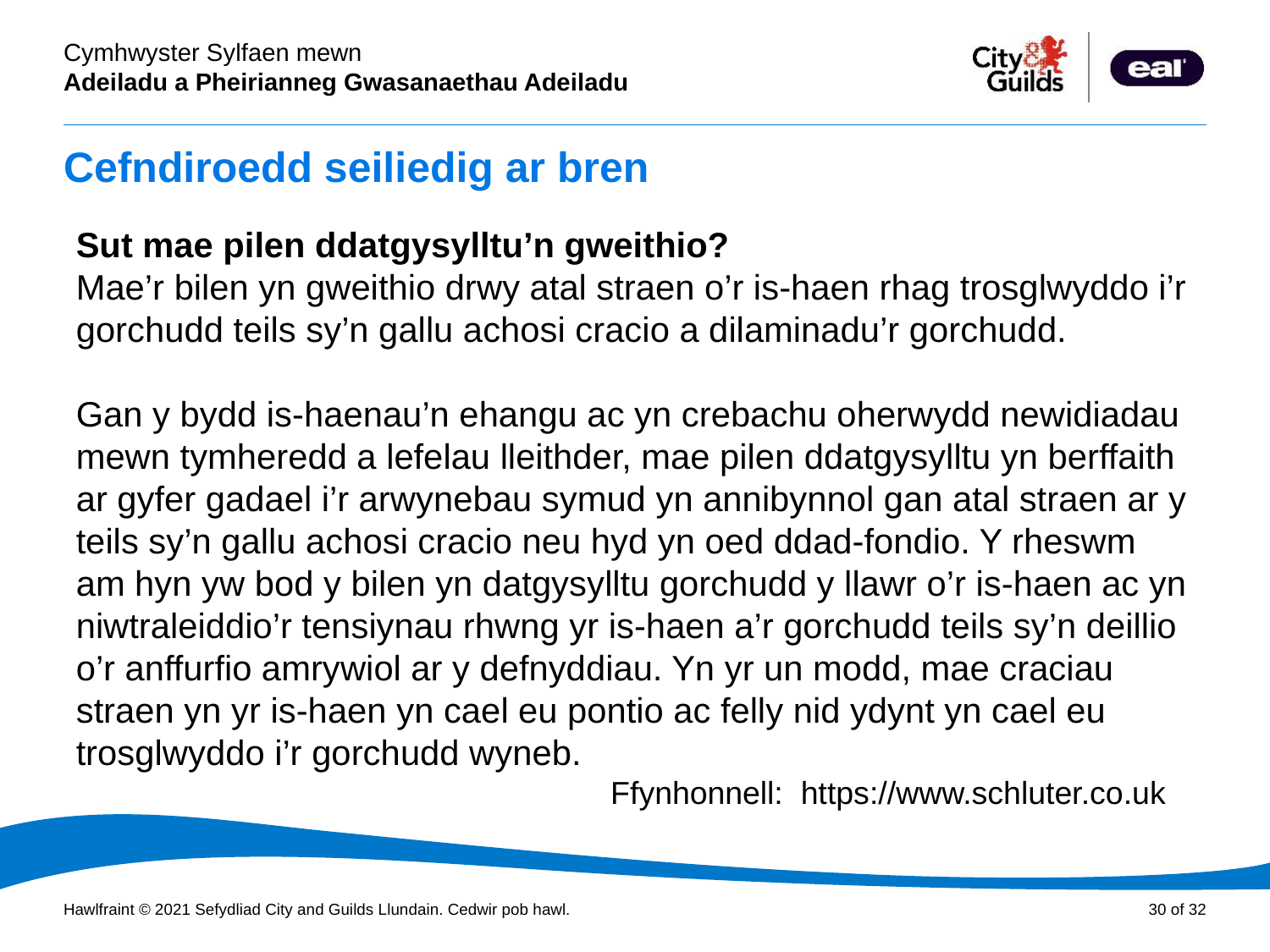

# Cefndiroedd seiliedig ar bren
Sut mae pilen ddatgysylltu’n gweithio?
Mae’r bilen yn gweithio drwy atal straen o’r is-haen rhag trosglwyddo i’r gorchudd teils sy’n gallu achosi cracio a dilaminadu’r gorchudd.

Gan y bydd is-haenau’n ehangu ac yn crebachu oherwydd newidiadau mewn tymheredd a lefelau lleithder, mae pilen ddatgysylltu yn berffaith ar gyfer gadael i’r arwynebau symud yn annibynnol gan atal straen ar y teils sy’n gallu achosi cracio neu hyd yn oed ddad-fondio. Y rheswm am hyn yw bod y bilen yn datgysylltu gorchudd y llawr o’r is-haen ac yn niwtraleiddio’r tensiynau rhwng yr is-haen a’r gorchudd teils sy’n deillio o’r anffurfio amrywiol ar y defnyddiau. Yn yr un modd, mae craciau straen yn yr is-haen yn cael eu pontio ac felly nid ydynt yn cael eu trosglwyddo i’r gorchudd wyneb.
                                                         Ffynhonnell:  https://www.schluter.co.uk